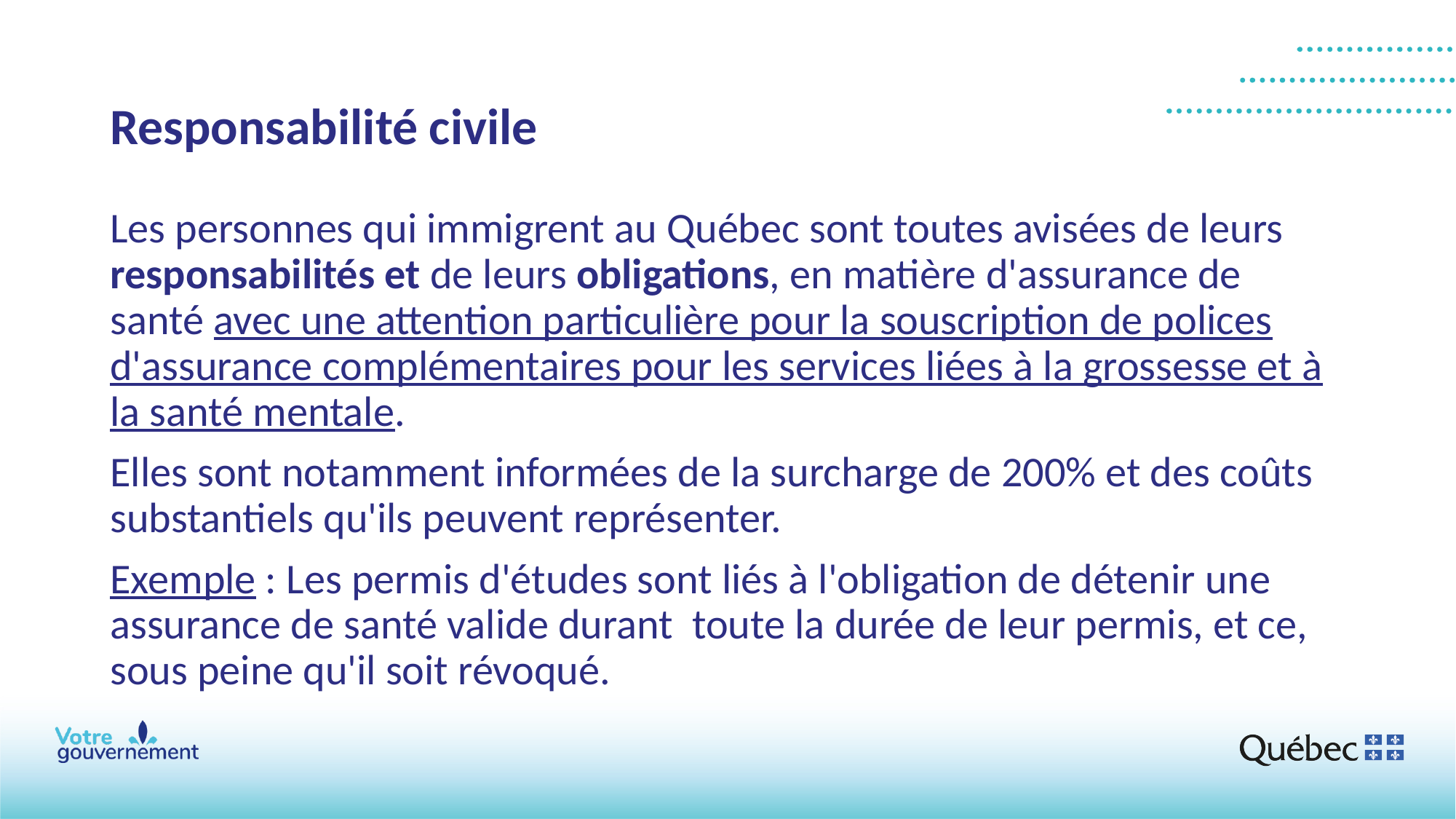

# Responsabilité civile
Les personnes qui immigrent au Québec sont toutes avisées de leurs responsabilités et de leurs obligations, en matière d'assurance de santé avec une attention particulière pour la souscription de polices d'assurance complémentaires pour les services liées à la grossesse et à la santé mentale.
Elles sont notamment informées de la surcharge de 200% et des coûts substantiels qu'ils peuvent représenter.
Exemple : Les permis d'études sont liés à l'obligation de détenir une assurance de santé valide durant  toute la durée de leur permis, et ce, sous peine qu'il soit révoqué.